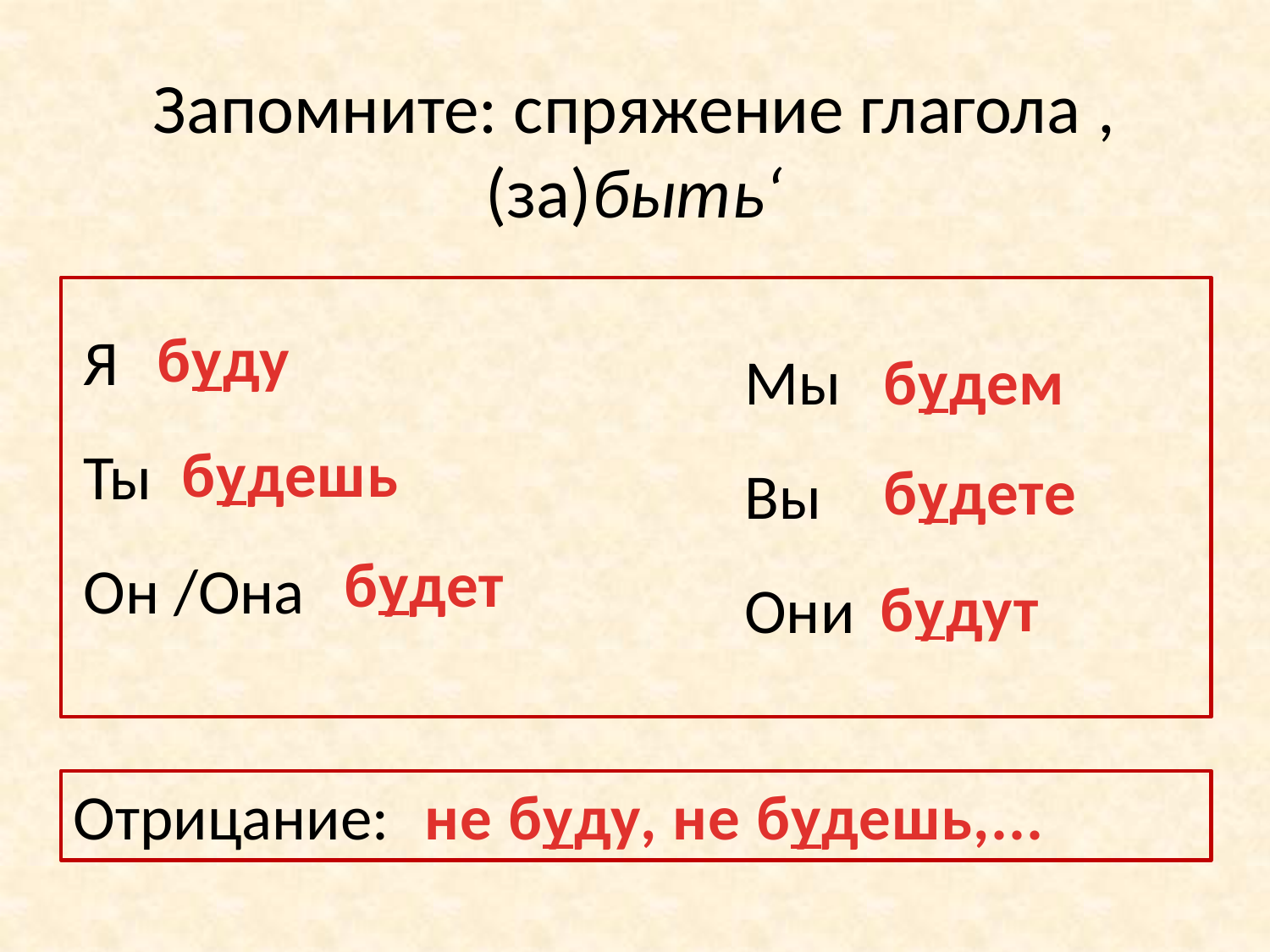

Запомните: спряжение глагола ,(за)быть‘
буду

Я
Ты
Он /Она
Мы
Вы
Они
будем
будешь
будете
будет
будут

не буду, не будешь,...
Отрицание: